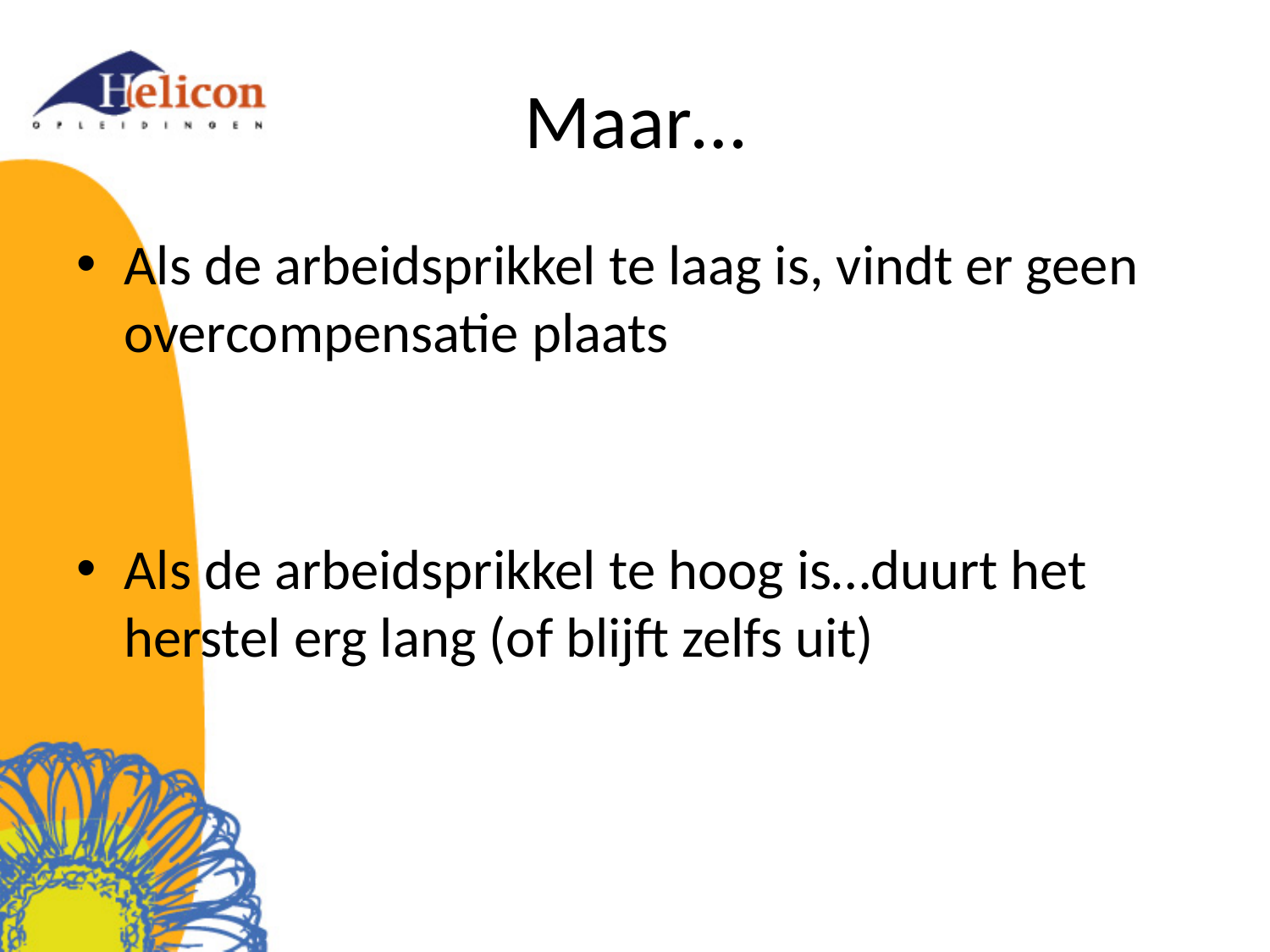

# Maar…
Als de arbeidsprikkel te laag is, vindt er geen overcompensatie plaats

Als de arbeidsprikkel te hoog is…duurt het herstel erg lang (of blijft zelfs uit)